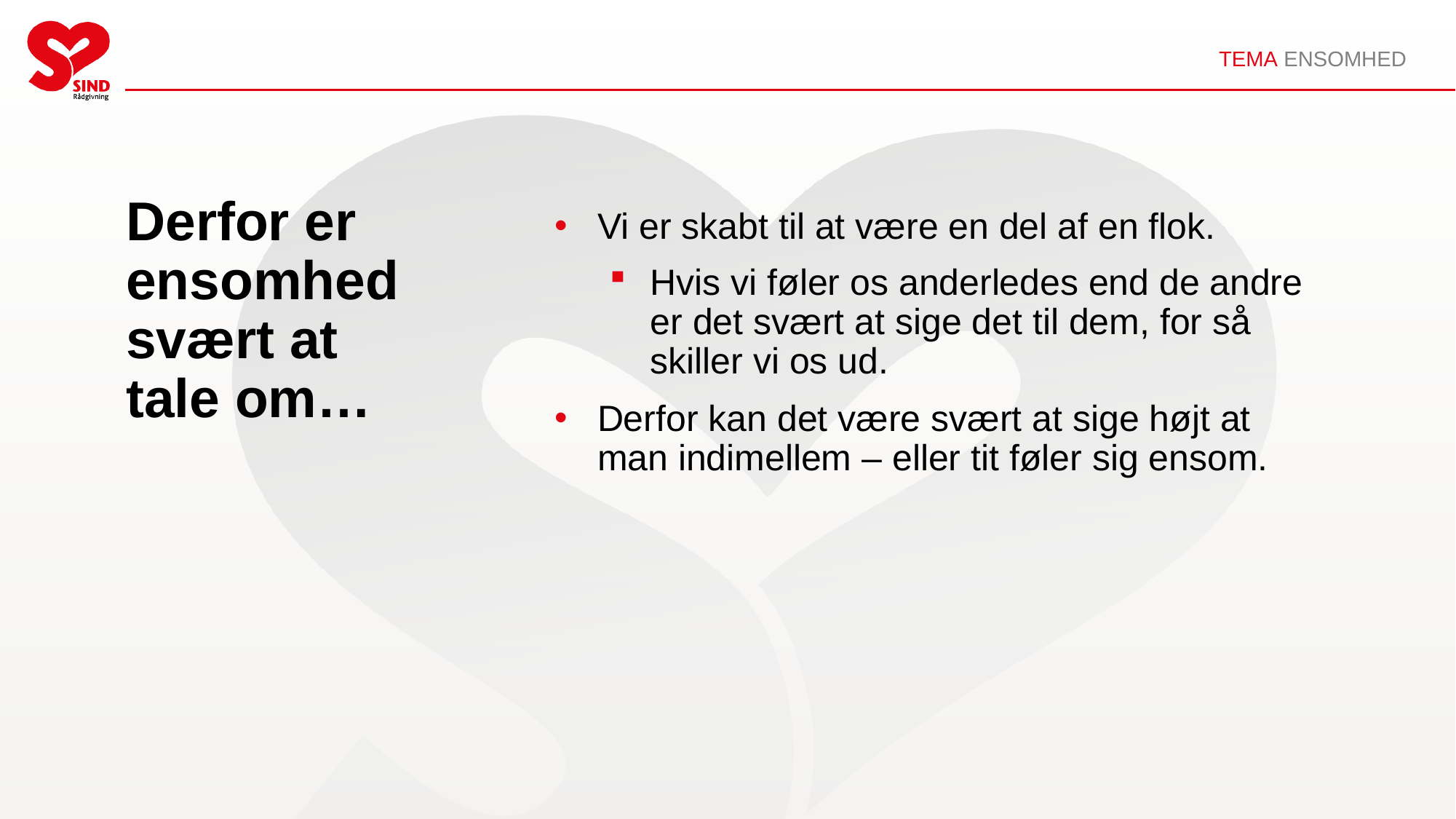

TEMA ENSOMHED
# Derfor er ensomhed svært at tale om…
Vi er skabt til at være en del af en flok.
Hvis vi føler os anderledes end de andre
er det svært at sige det til dem, for så
skiller vi os ud.
Derfor kan det være svært at sige højt at man indimellem – eller tit føler sig ensom.